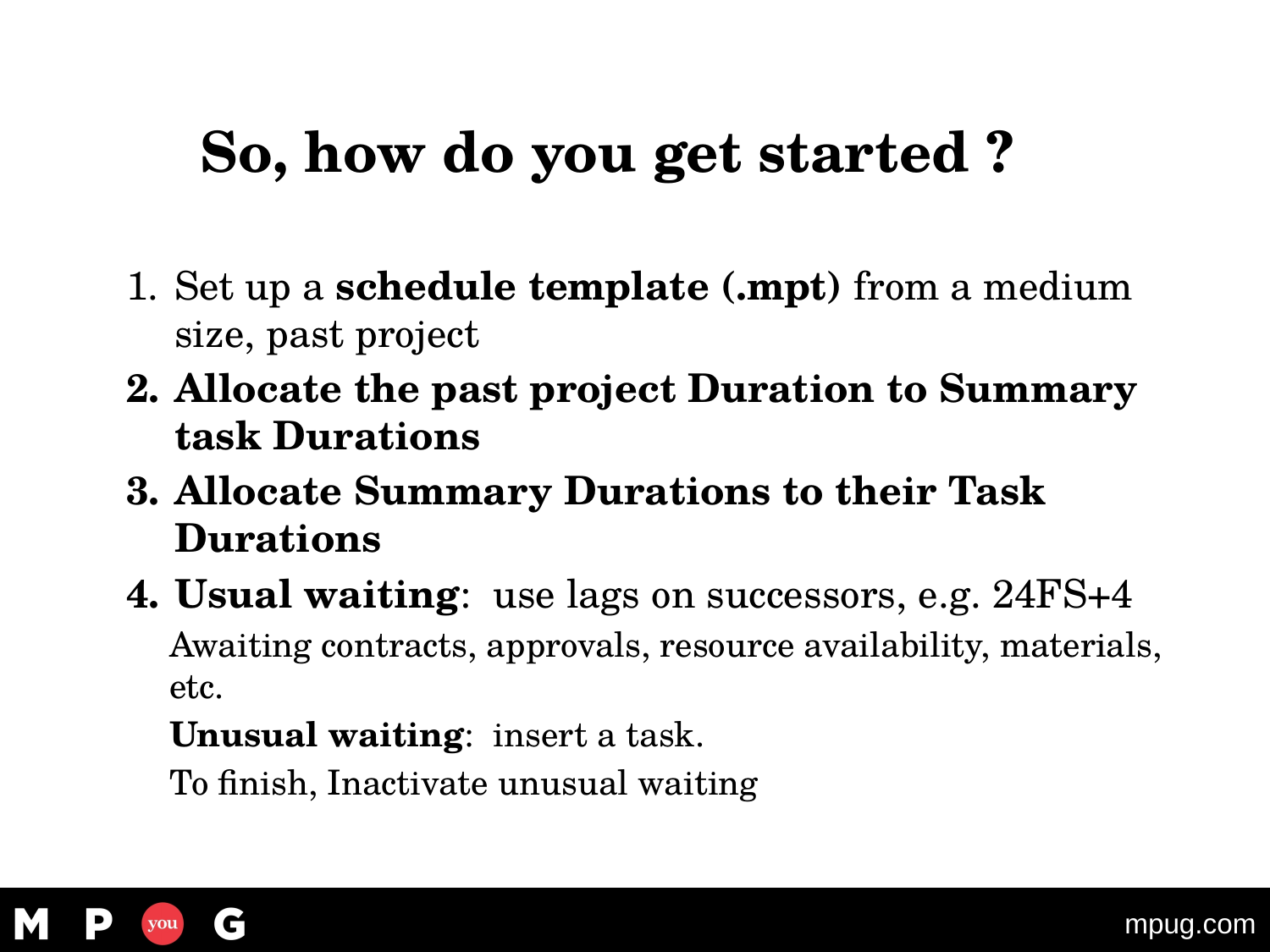

© Oliver D Gildersleeve, Jr 2020

# So, how do you get started ?
Set up a schedule template (.mpt) from a medium size, past project
Allocate the past project Duration to Summary task Durations
Allocate Summary Durations to their Task Durations
Usual waiting:  use lags on successors, e.g. 24FS+4
	Awaiting contracts, approvals, resource availability, materials, etc.
	Unusual waiting:  insert a task.
		To finish, Inactivate unusual waiting